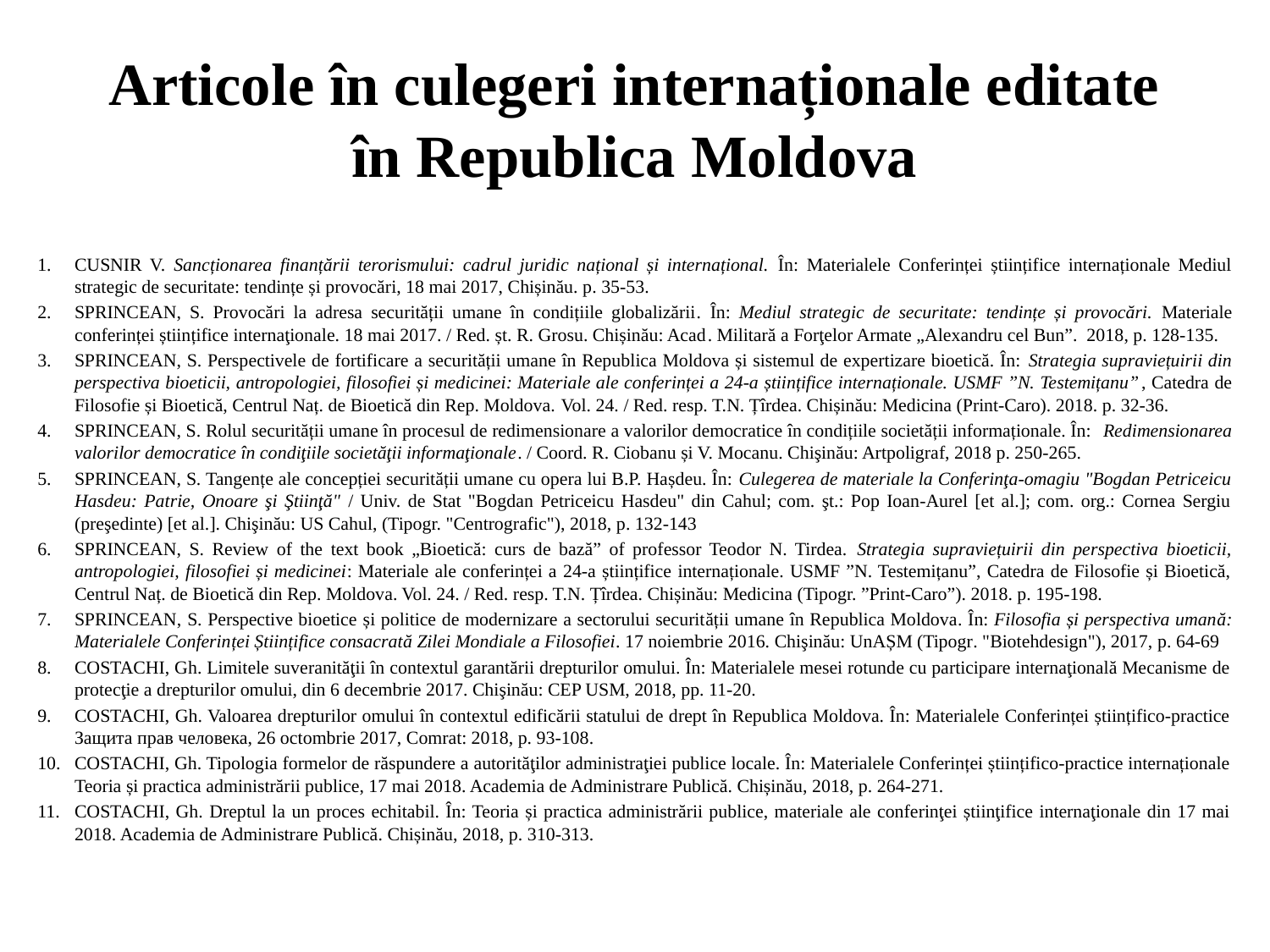

# Articole în culegeri internaționale editate în Republica Moldova
CUSNIR V. Sancționarea finanțării terorismului: cadrul juridic național și internațional. În: Materialele Conferinței științifice internaționale Mediul strategic de securitate: tendințe și provocări, 18 mai 2017, Chișinău. p. 35-53.
SPRINCEAN, S. Provocări la adresa securității umane în condițiile globalizării. În: Mediul strategic de securitate: tendințe și provocări. Materiale conferinței științifice internaţionale. 18 mai 2017. / Red. șt. R. Grosu. Chișinău: Acad. Militară a Forţelor Armate „Alexandru cel Bun”.  2018, p. 128-135.
SPRINCEAN, S. Perspectivele de fortificare a securității umane în Republica Moldova și sistemul de expertizare bioetică. În: Strategia supraviețuirii din perspectiva bioeticii, antropologiei, filosofiei și medicinei: Materiale ale conferinței a 24-a științifice internaționale. USMF ”N. Testemițanu”, Catedra de Filosofie și Bioetică, Centrul Naț. de Bioetică din Rep. Moldova. Vol. 24. / Red. resp. T.N. Țîrdea. Chișinău: Medicina (Print-Caro). 2018. p. 32-36.
SPRINCEAN, S. Rolul securității umane în procesul de redimensionare a valorilor democratice în condițiile societății informaționale. În:  Redimensionarea valorilor democratice în condiţiile societăţii informaţionale. / Coord. R. Ciobanu și V. Mocanu. Chişinău: Artpoligraf, 2018 p. 250-265.
SPRINCEAN, S. Tangențe ale concepției securității umane cu opera lui B.P. Hașdeu. În: Culegerea de materiale la Conferinţa-omagiu "Bogdan Petriceicu Hasdeu: Patrie, Onoare şi Ştiinţă" / Univ. de Stat "Bogdan Petriceicu Hasdeu" din Cahul; com. şt.: Pop Ioan-Aurel [et al.]; com. org.: Cornea Sergiu (preşedinte) [et al.]. Chişinău: US Cahul, (Tipogr. "Centrografic"), 2018, p. 132-143
SPRINCEAN, S. Review of the text book „Bioetică: curs de bază” of professor Teodor N. Tirdea. Strategia supraviețuirii din perspectiva bioeticii, antropologiei, filosofiei și medicinei: Materiale ale conferinței a 24-a științifice internaționale. USMF ”N. Testemițanu”, Catedra de Filosofie și Bioetică, Centrul Naț. de Bioetică din Rep. Moldova. Vol. 24. / Red. resp. T.N. Țîrdea. Chișinău: Medicina (Tipogr. ”Print-Caro”). 2018. p. 195-198.
SPRINCEAN, S. Perspective bioetice și politice de modernizare a sectorului securității umane în Republica Moldova. În: Filosofia și perspectiva umană: Materialele Conferinței Științifice consacrată Zilei Mondiale a Filosofiei. 17 noiembrie 2016. Chişinău: UnAȘM (Tipogr. "Biotehdesign"), 2017, p. 64-69
COSTACHI, Gh. Limitele suveranităţii în contextul garantării drepturilor omului. În: Materialele mesei rotunde cu participare internaţională Mecanisme de protecţie a drepturilor omului, din 6 decembrie 2017. Chişinău: CEP USM, 2018, pp. 11-20.
COSTACHI, Gh. Valoarea drepturilor omului în contextul edificării statului de drept în Republica Moldova. În: Materialele Conferinței științifico-practice Защита прав человека, 26 octombrie 2017, Comrat: 2018, p. 93-108.
COSTACHI, Gh. Tipologia formelor de răspundere a autorităţilor administraţiei publice locale. În: Materialele Conferinței științifico-practice internaționale Teoria și practica administrării publice, 17 mai 2018. Academia de Administrare Publică. Chișinău, 2018, p. 264-271.
COSTACHI, Gh. Dreptul la un proces echitabil. În: Teoria și practica administrării publice, materiale ale conferinţei știinţifice internaţionale din 17 mai 2018. Academia de Administrare Publică. Chișinău, 2018, p. 310-313.